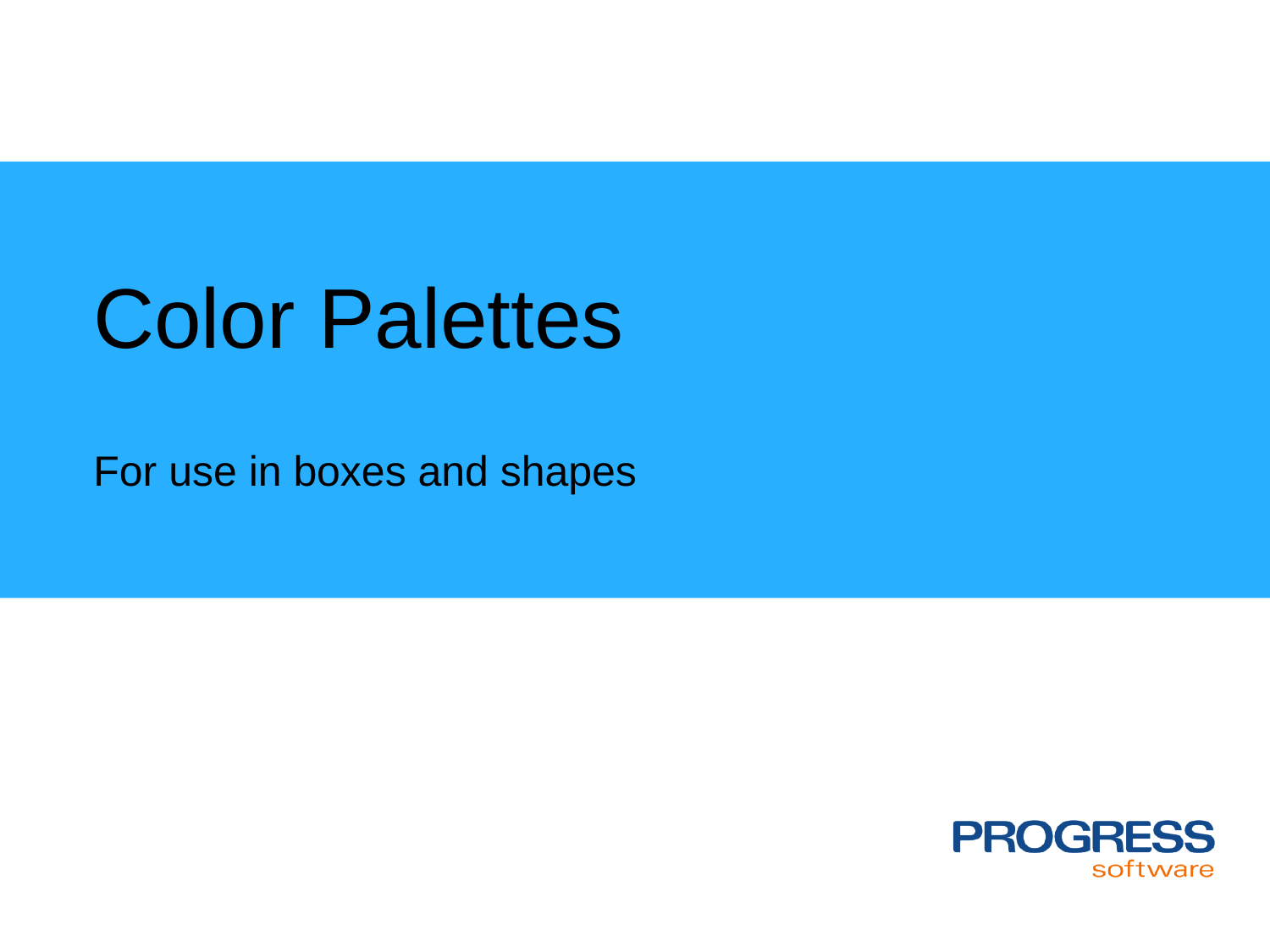

# Color Palettes
For use in boxes and shapes